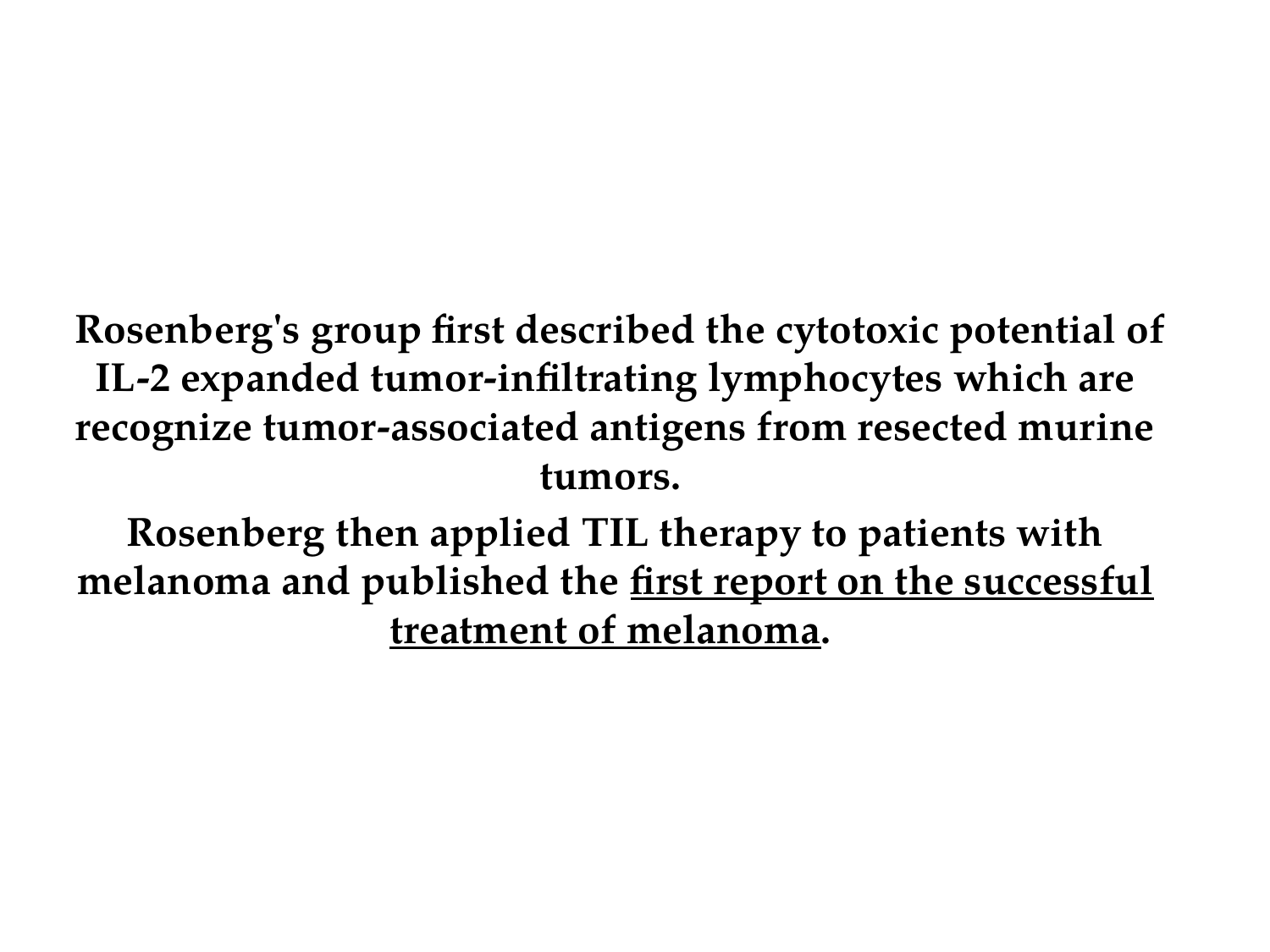

Rosenberg's group first described the cytotoxic potential of IL-2 expanded tumor-infiltrating lymphocytes which are recognize tumor-associated antigens from resected murine tumors.
Rosenberg then applied TIL therapy to patients with melanoma and published the first report on the successful treatment of melanoma.